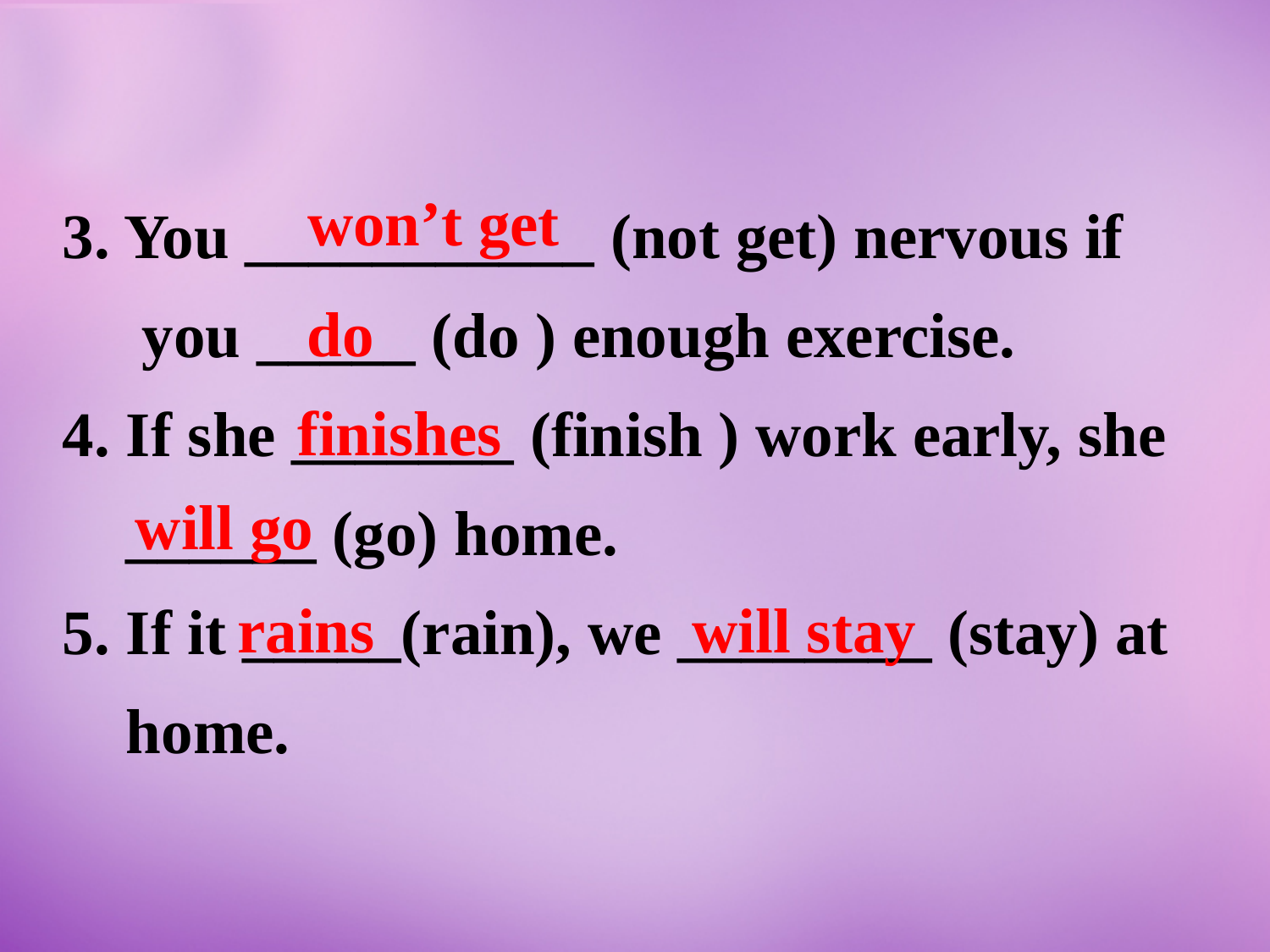

3. You ___________ (not get) nervous if
     you _____ (do ) enough exercise.
4. If she _______ (finish ) work early, she
    ______ (go) home.
5. If it _____(rain), we ________ (stay) at
    home.
won’t get
do
finishes
will go
rains                    will stay